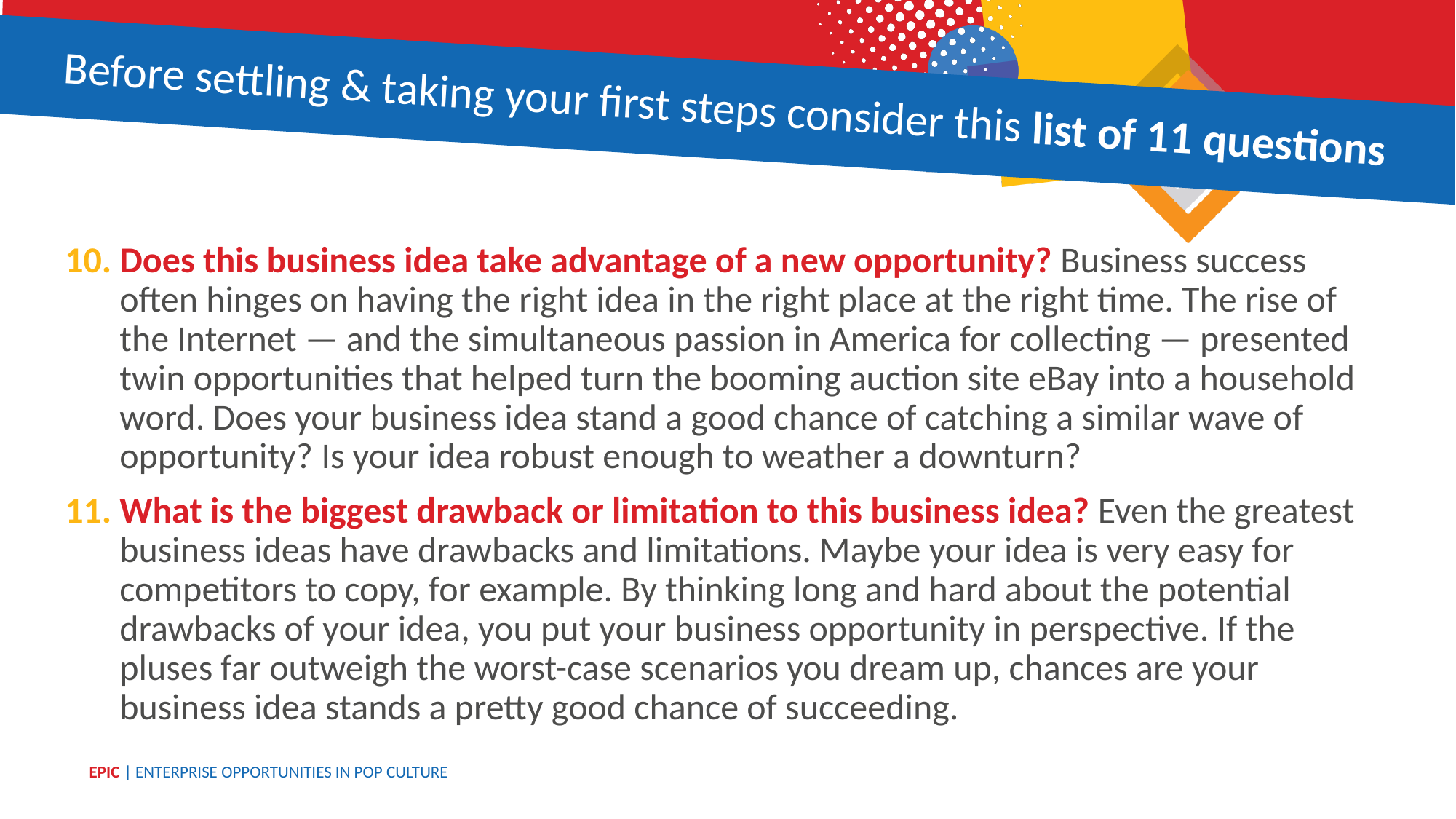

Before settling & taking your first steps consider this list of 11 questions

list of 11 questions
Does this business idea take advantage of a new opportunity? Business success often hinges on having the right idea in the right place at the right time. The rise of the Internet — and the simultaneous passion in America for collecting — presented twin opportunities that helped turn the booming auction site eBay into a household word. Does your business idea stand a good chance of catching a similar wave of opportunity? Is your idea robust enough to weather a downturn?
What is the biggest drawback or limitation to this business idea? Even the greatest business ideas have drawbacks and limitations. Maybe your idea is very easy for competitors to copy, for example. By thinking long and hard about the potential drawbacks of your idea, you put your business opportunity in perspective. If the pluses far outweigh the worst-case scenarios you dream up, chances are your business idea stands a pretty good chance of succeeding.